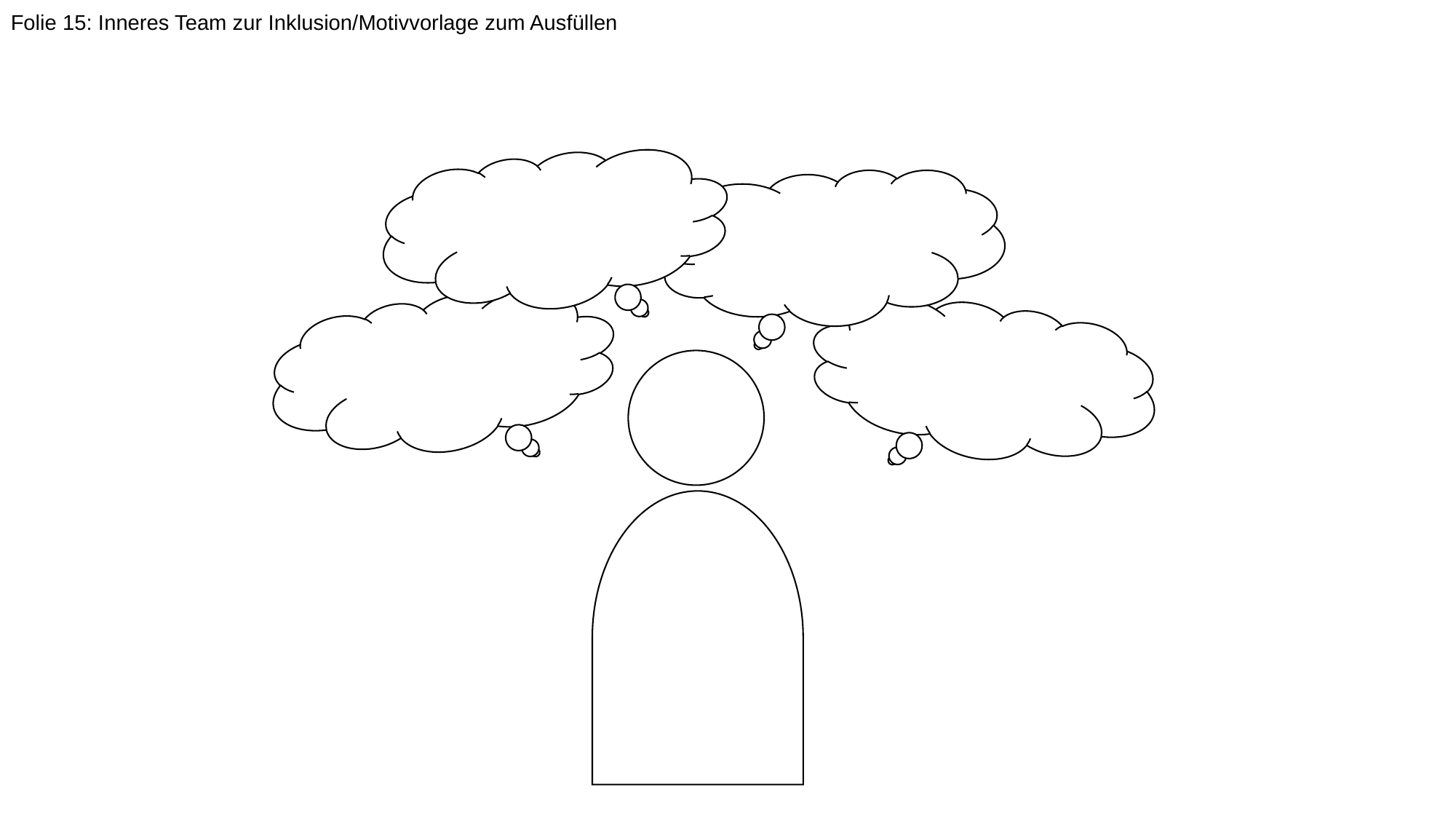

Folie 15: Inneres Team zur Inklusion/Motivvorlage zum Ausfüllen